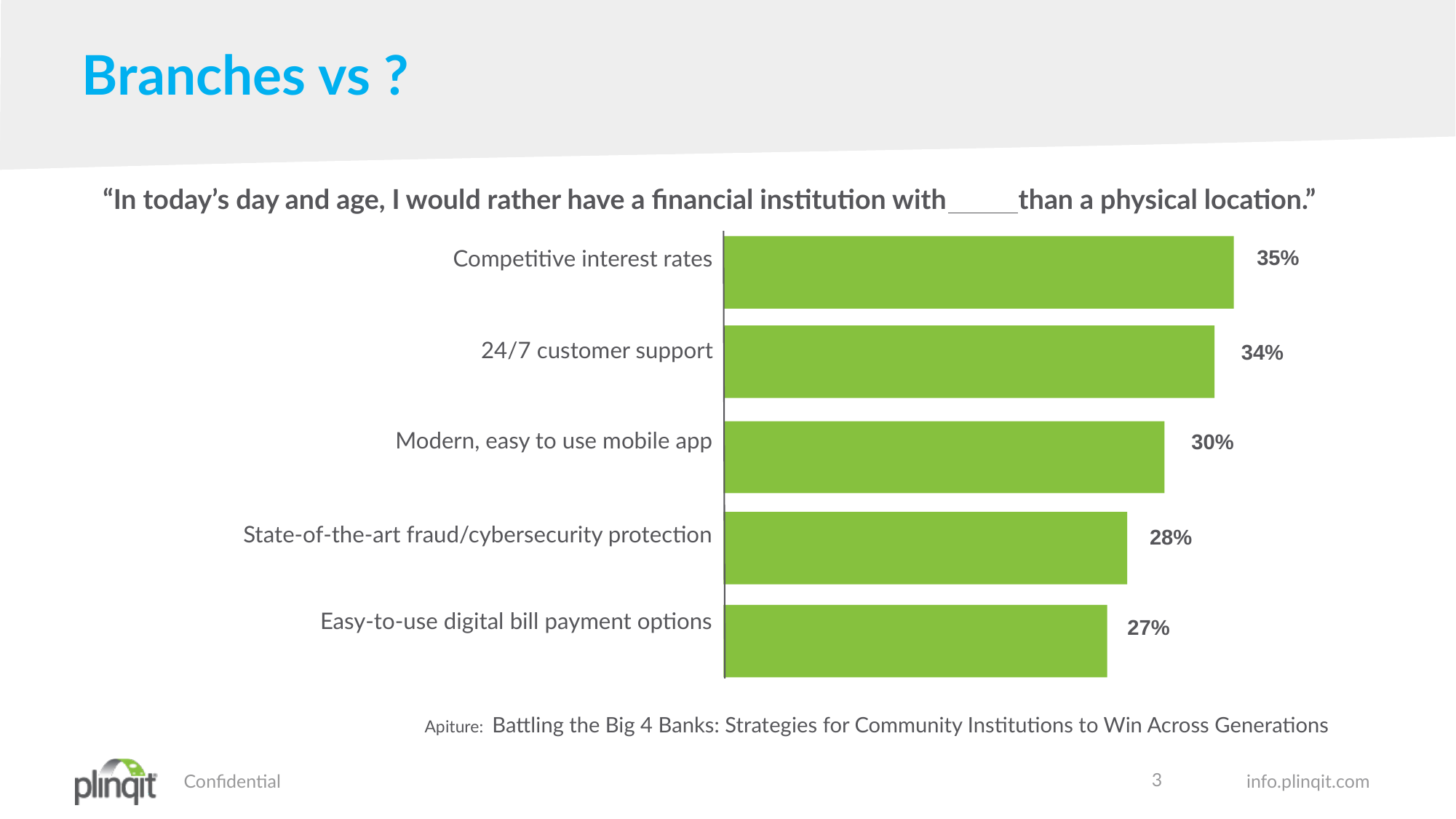

# Branches vs ?
“In today’s day and age, I would rather have a financial institution with           than a physical location.”

Competitive interest rates
35%

24/7 customer support
34%
 Modern, easy to use mobile app

30%

State-of-the-art fraud/cybersecurity protection
28%
Easy-to-use digital bill payment options

27%
Questions
Apiture:  Battling the Big 4 Banks: Strategies for Community Institutions to Win Across Generations
3
Confidential
info.plinqit.com